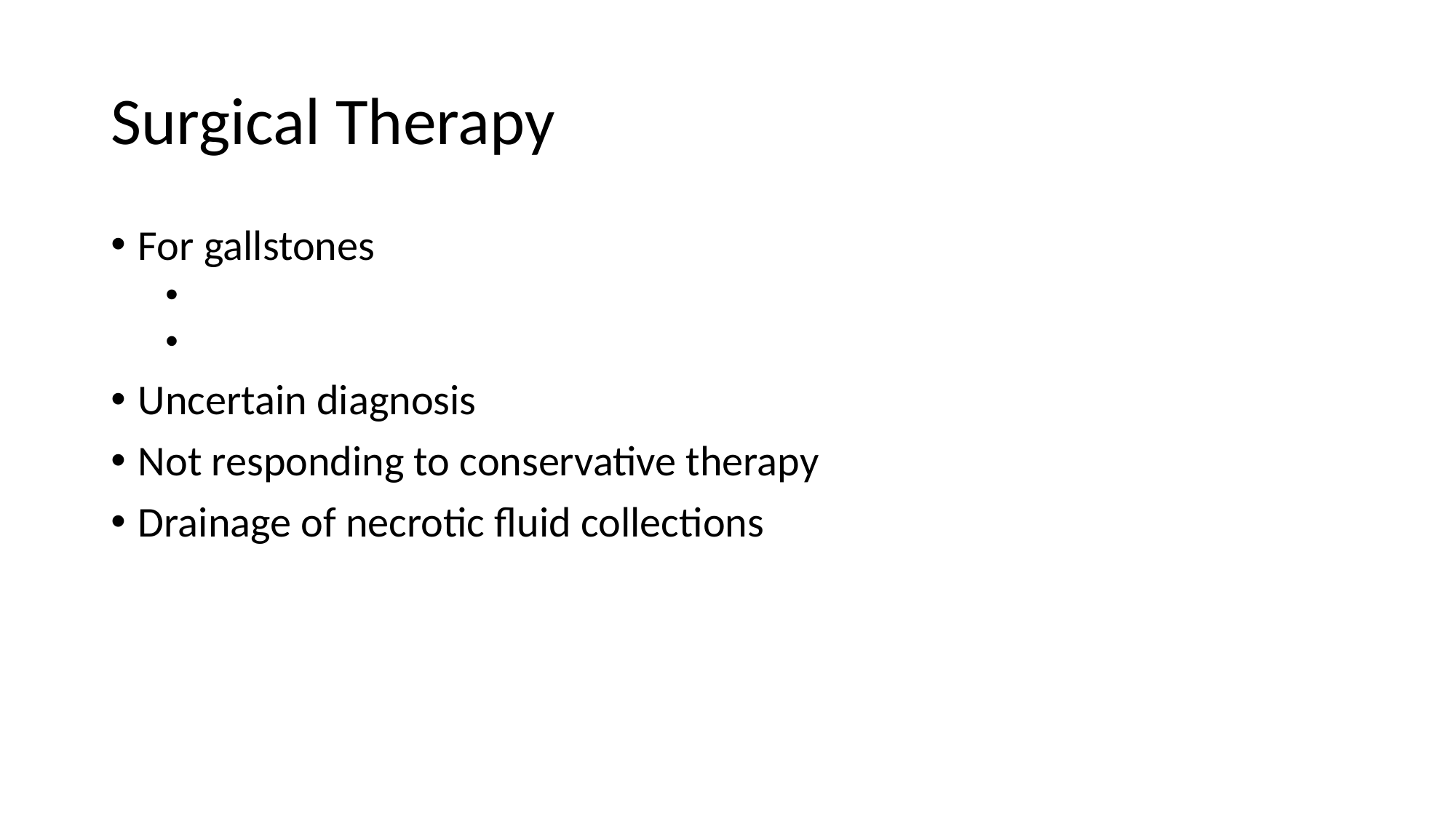

# Surgical Therapy
For gallstones

Uncertain diagnosis
Not responding to conservative therapy
Drainage of necrotic fluid collections